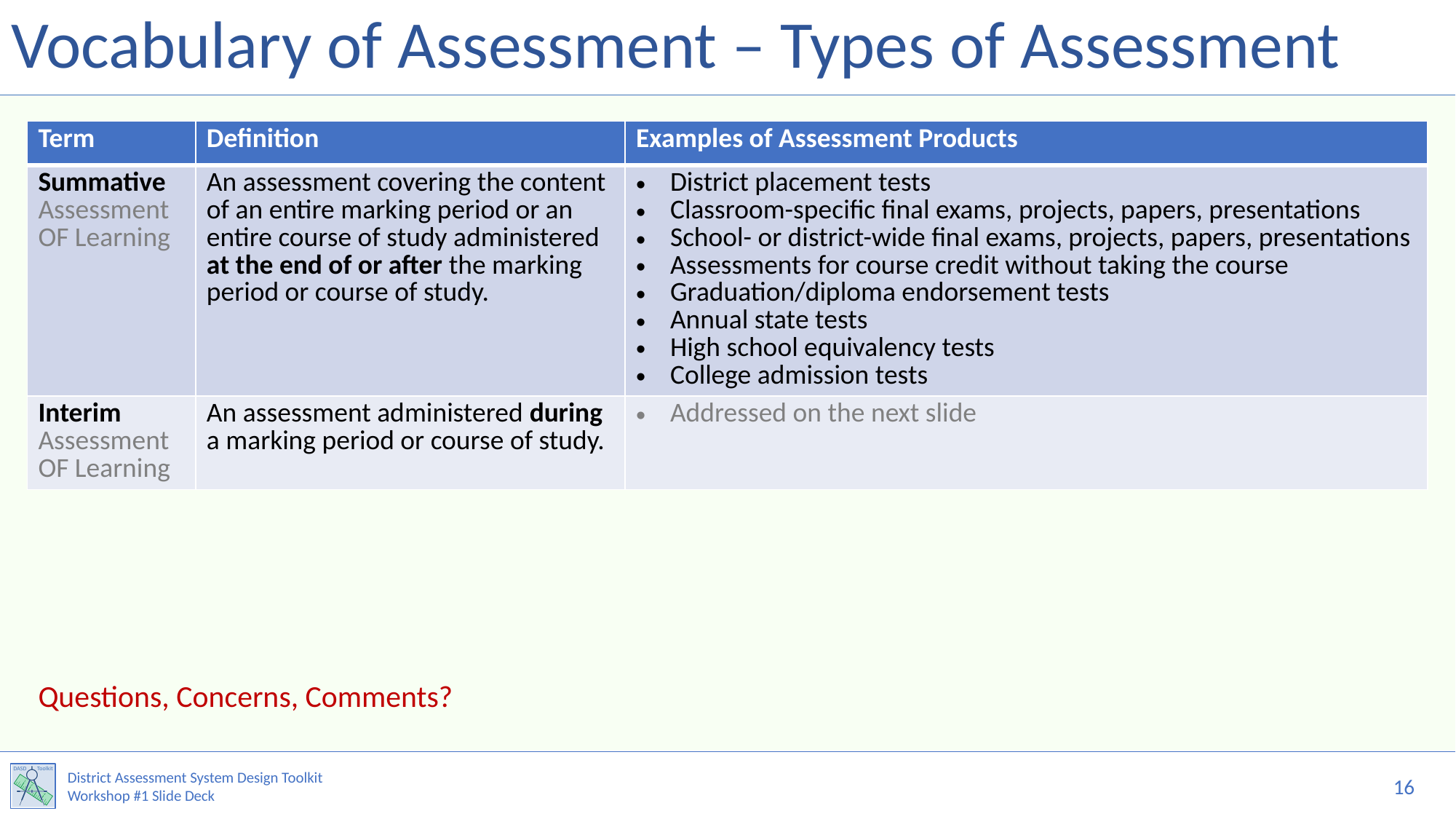

# Vocabulary of Assessment – Types of Assessment
| Term | Definition | Examples of Assessment Products |
| --- | --- | --- |
| Summative Assessment OF Learning | An assessment covering the content of an entire marking period or an entire course of study administered at the end of or after the marking period or course of study. | District placement tests Classroom-specific final exams, projects, papers, presentations School- or district-wide final exams, projects, papers, presentations Assessments for course credit without taking the course Graduation/diploma endorsement tests Annual state tests High school equivalency tests College admission tests |
| Interim Assessment OF Learning | An assessment administered during a marking period or course of study. | Addressed on the next slide |
Questions, Concerns, Comments?